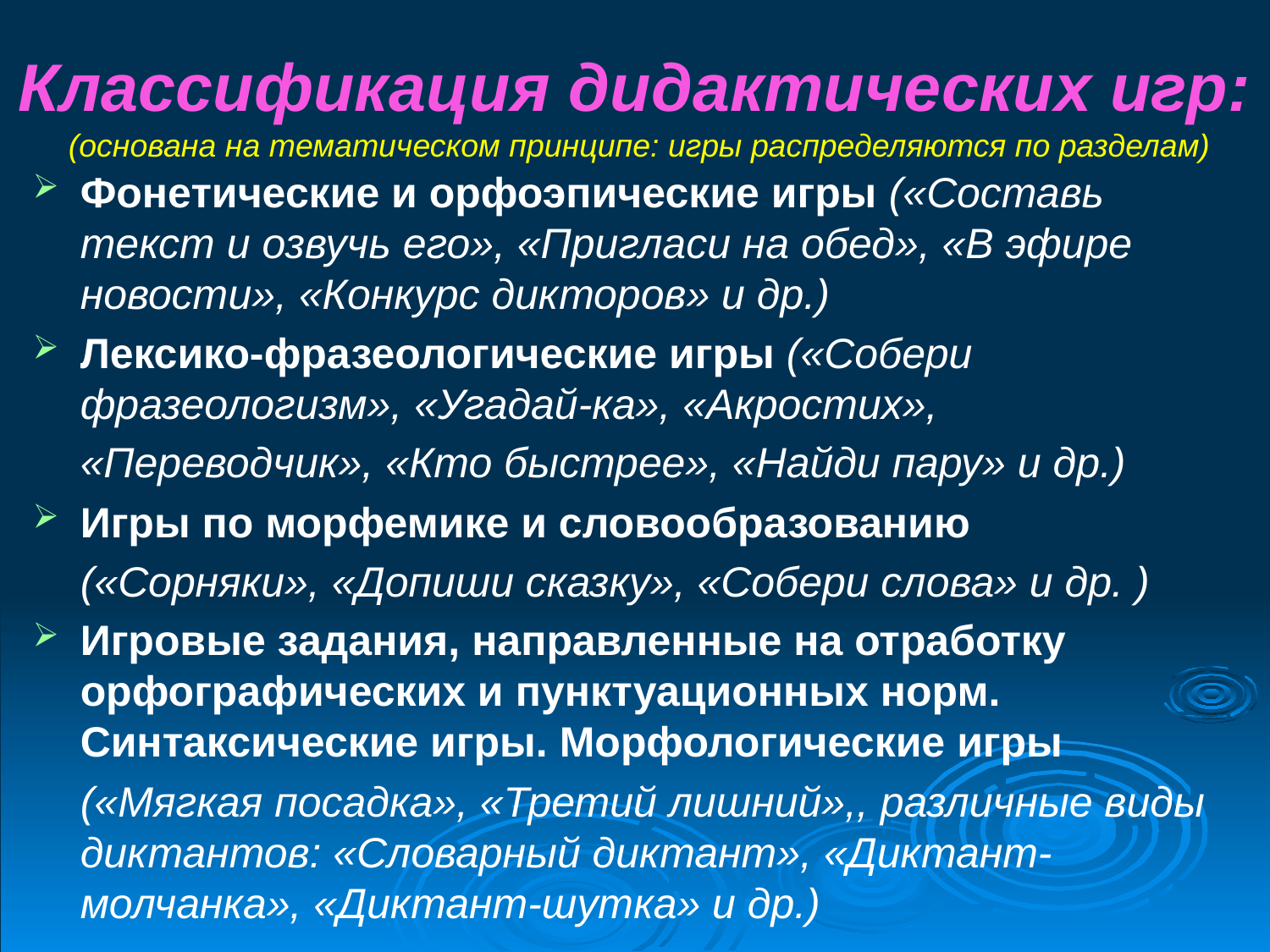

# Классификация дидактических игр: (основана на тематическом принципе: игры распределяются по разделам)
Фонетические и орфоэпические игры («Составь текст и озвучь его», «Пригласи на обед», «В эфире новости», «Конкурс дикторов» и др.)
Лексико-фразеологические игры («Собери фразеологизм», «Угадай-ка», «Акростих»,
	«Переводчик», «Кто быстрее», «Найди пару» и др.)
Игры по морфемике и словообразованию
	(«Сорняки», «Допиши сказку», «Собери слова» и др. )
Игровые задания, направленные на отработку орфографических и пунктуационных норм. Синтаксические игры. Морфологические игры
	(«Мягкая посадка», «Третий лишний»,, различные виды диктантов: «Словарный диктант», «Диктант-молчанка», «Диктант-шутка» и др.)